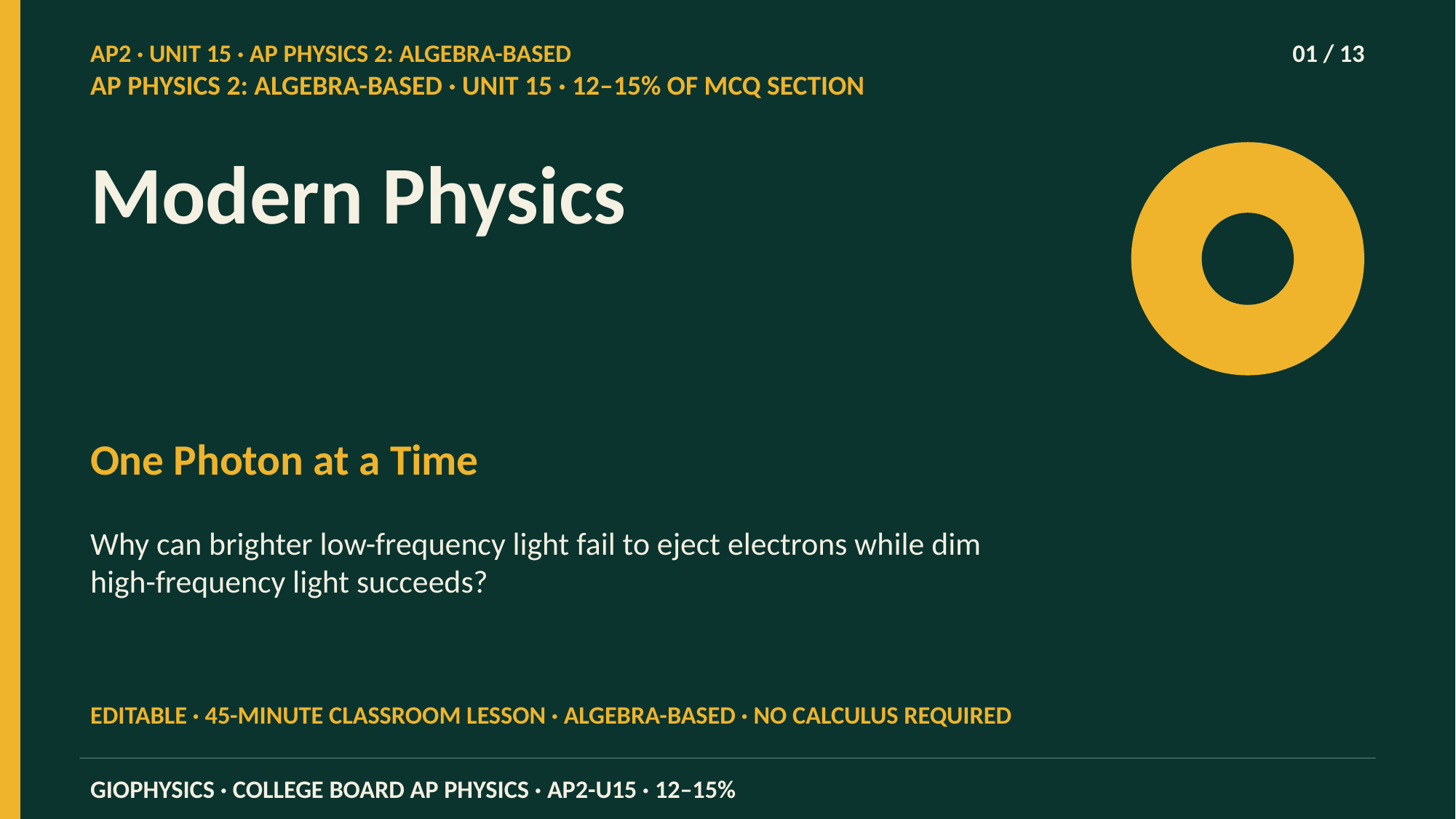

AP2 · UNIT 15 · AP PHYSICS 2: ALGEBRA-BASED
01 / 13
AP PHYSICS 2: ALGEBRA-BASED · UNIT 15 · 12–15% OF MCQ SECTION
Modern Physics

One Photon at a Time
Why can brighter low-frequency light fail to eject electrons while dim high-frequency light succeeds?
EDITABLE · 45-MINUTE CLASSROOM LESSON · ALGEBRA-BASED · NO CALCULUS REQUIRED

GIOPHYSICS · COLLEGE BOARD AP PHYSICS · AP2-U15 · 12–15%